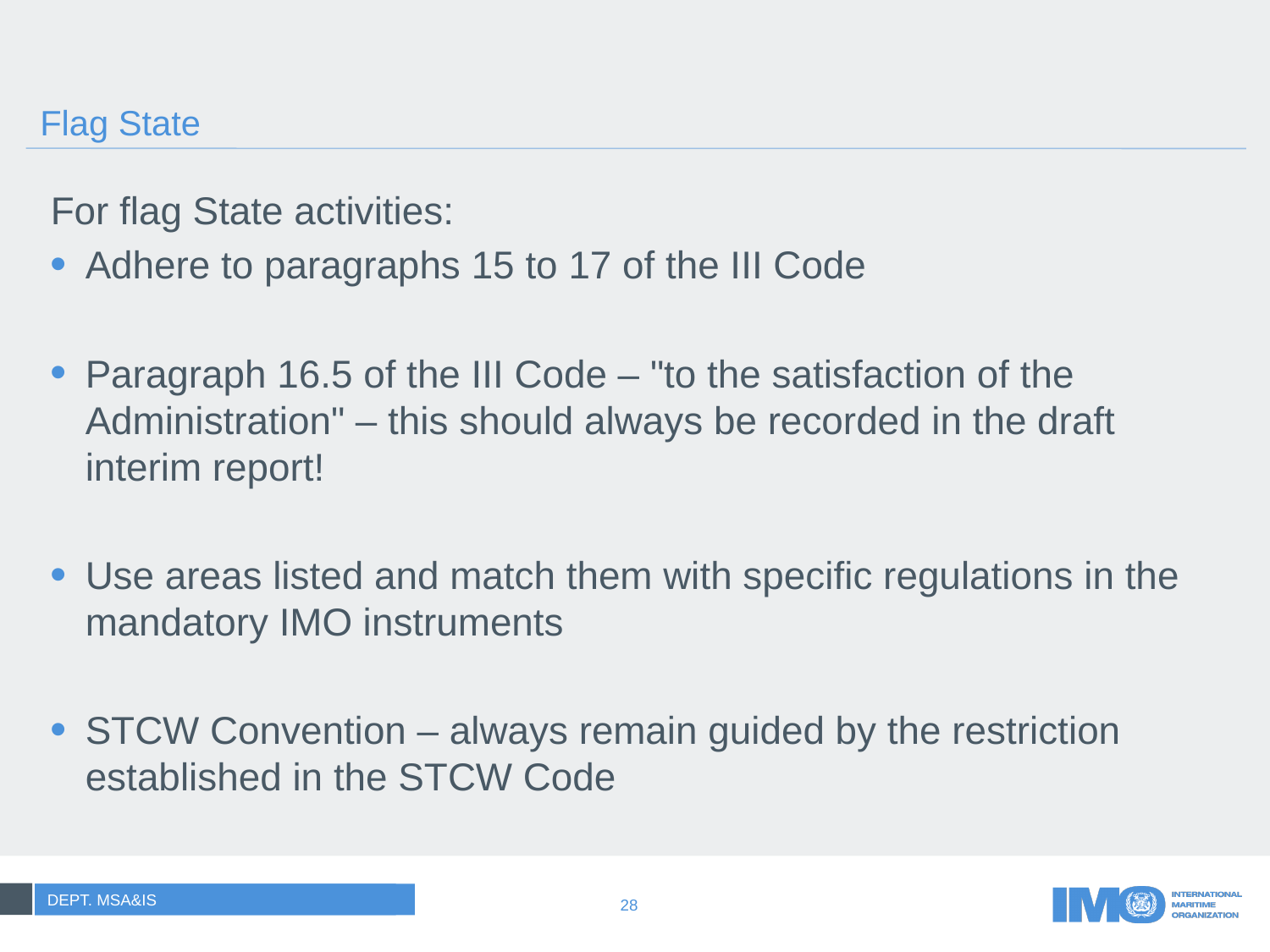

# Flag State
For flag State activities:
Adhere to paragraphs 15 to 17 of the III Code

Paragraph 16.5 of the III Code – "to the satisfaction of the Administration" – this should always be recorded in the draft interim report!

Use areas listed and match them with specific regulations in the mandatory IMO instruments

STCW Convention – always remain guided by the restriction established in the STCW Code